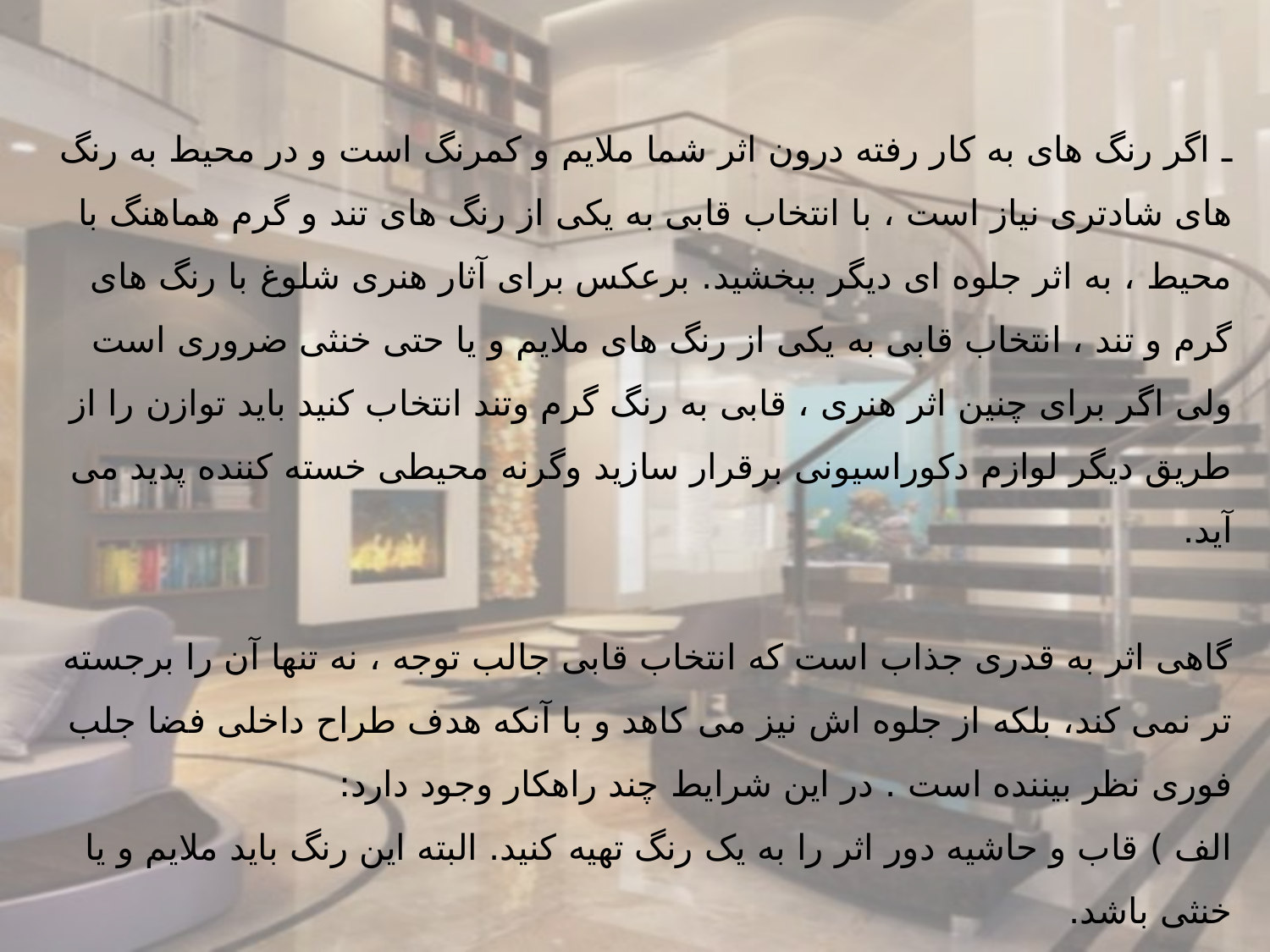

ـ اگر رنگ های به کار رفته درون اثر شما ملایم و کمرنگ است و در محیط به رنگ های شادتری نیاز است ، با انتخاب قابی به یکی از رنگ های تند و گرم هماهنگ با محیط ، به اثر جلوه ای دیگر ببخشید. برعکس برای آثار هنری شلوغ با رنگ های گرم و تند ، انتخاب قابی به یکی از رنگ های ملایم و یا حتی خنثی ضروری است ولی اگر برای چنین اثر هنری ، قابی به رنگ گرم وتند انتخاب کنید باید توازن را از طریق دیگر لوازم دکوراسیونی برقرار سازید وگرنه محیطی خسته کننده پدید می آید.
گاهی اثر به قدری جذاب است که انتخاب قابی جالب توجه ، نه تنها آن را برجسته تر نمی کند، بلکه از جلوه اش نیز می کاهد و با آنکه هدف طراح داخلی فضا جلب فوری نظر بیننده است . در این شرایط چند راهکار وجود دارد:
الف ) قاب و حاشیه دور اثر را به یک رنگ تهیه کنید. البته این رنگ باید ملایم و یا خنثی باشد.
ب ) قاب را درست به رنگ دیوار برگزینید.